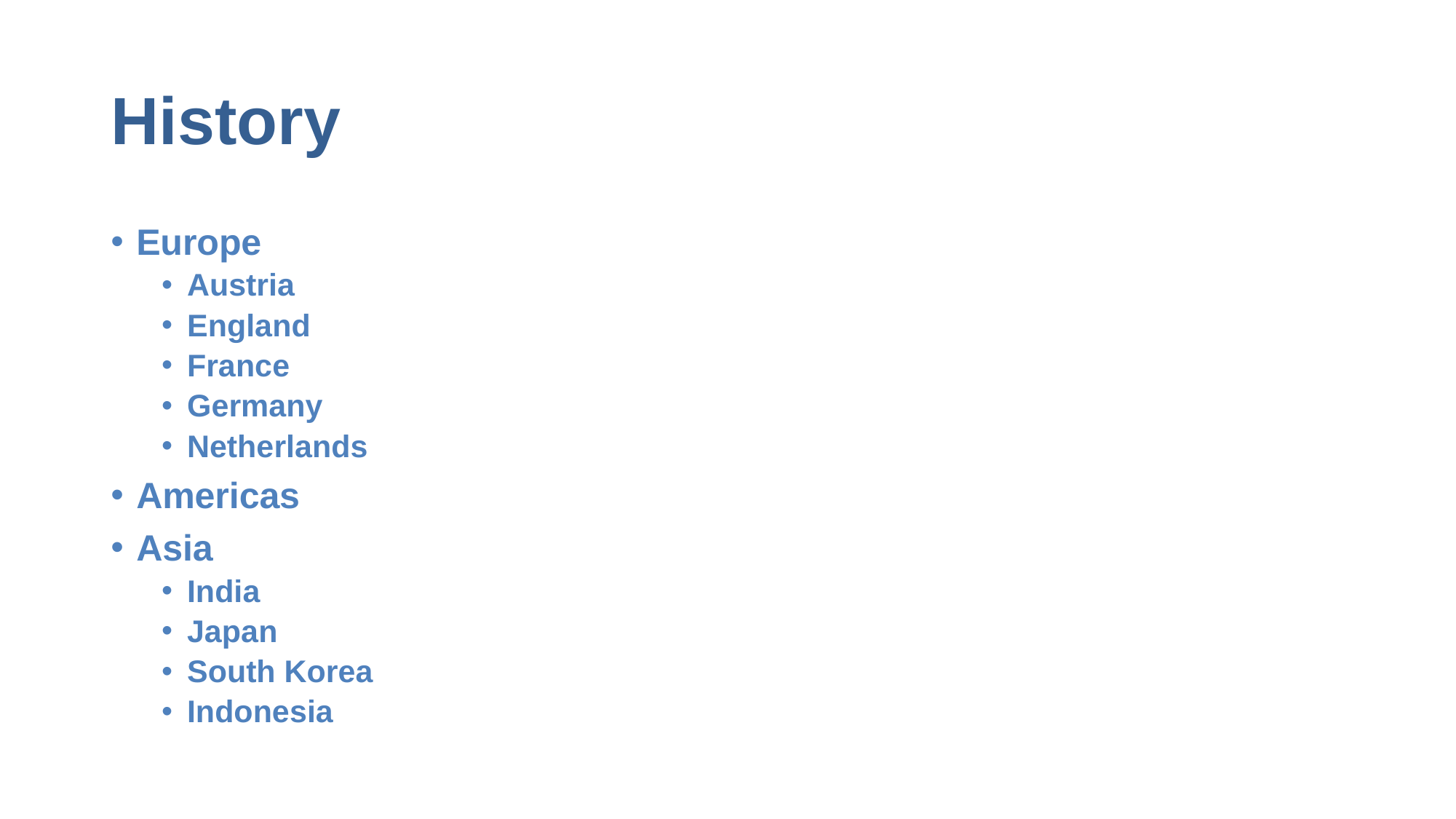

# History
Europe
Austria
England
France
Germany
Netherlands
Americas
Asia
India
Japan
South Korea
Indonesia